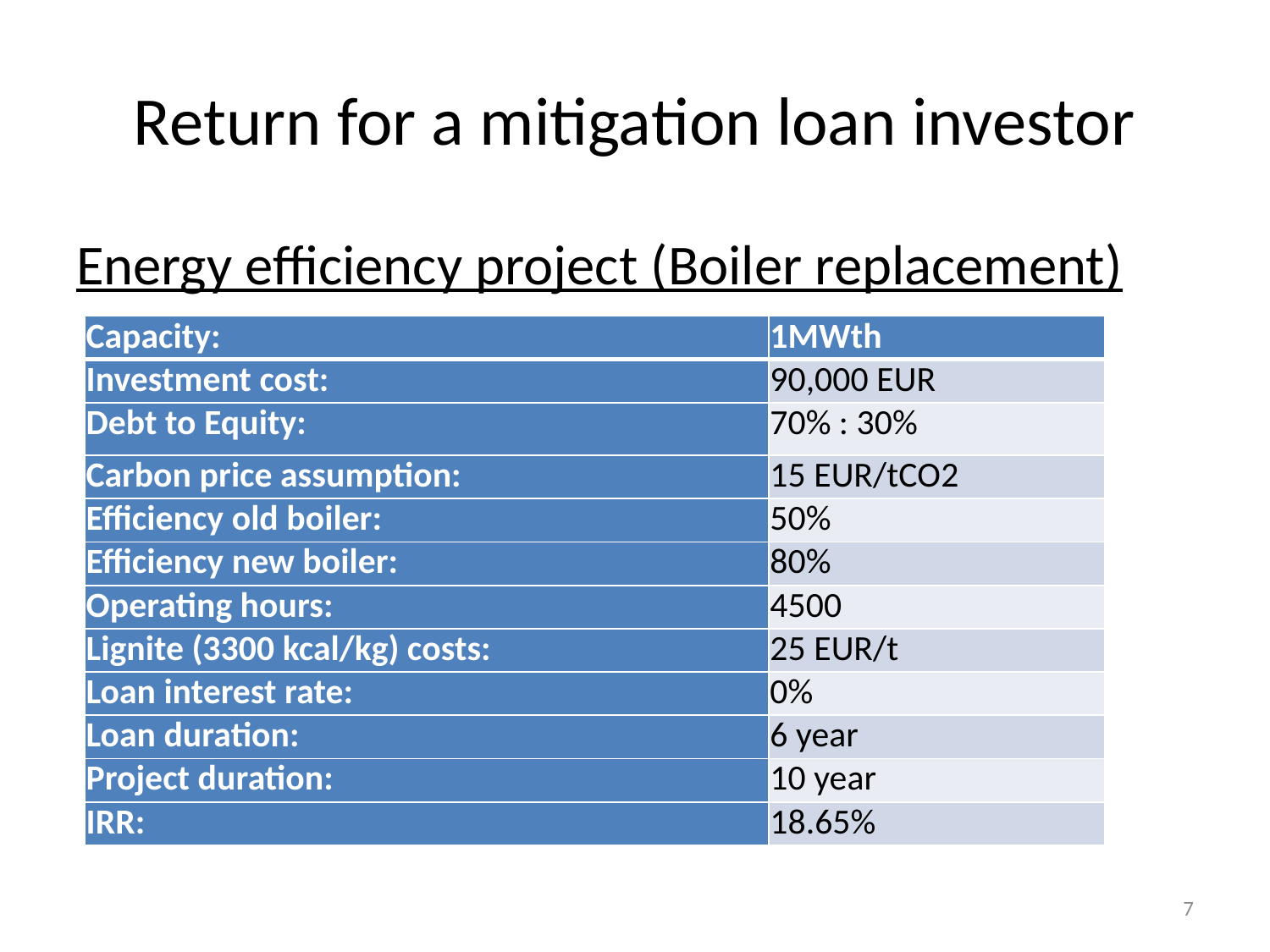

# Return for a mitigation loan investor
Energy efficiency project (Boiler replacement)

| Capacity: | 1MWth |
| --- | --- |
| Investment cost: | 90,000 EUR |
| Debt to Equity: | 70% : 30% |
| Carbon price assumption: | 15 EUR/tCO2 |
| Efficiency old boiler: | 50% |
| Efficiency new boiler: | 80% |
| Operating hours: | 4500 |
| Lignite (3300 kcal/kg) costs: | 25 EUR/t |
| Loan interest rate: | 0% |
| Loan duration: | 6 year |
| Project duration: | 10 year |
| IRR: | 18.65% |
7